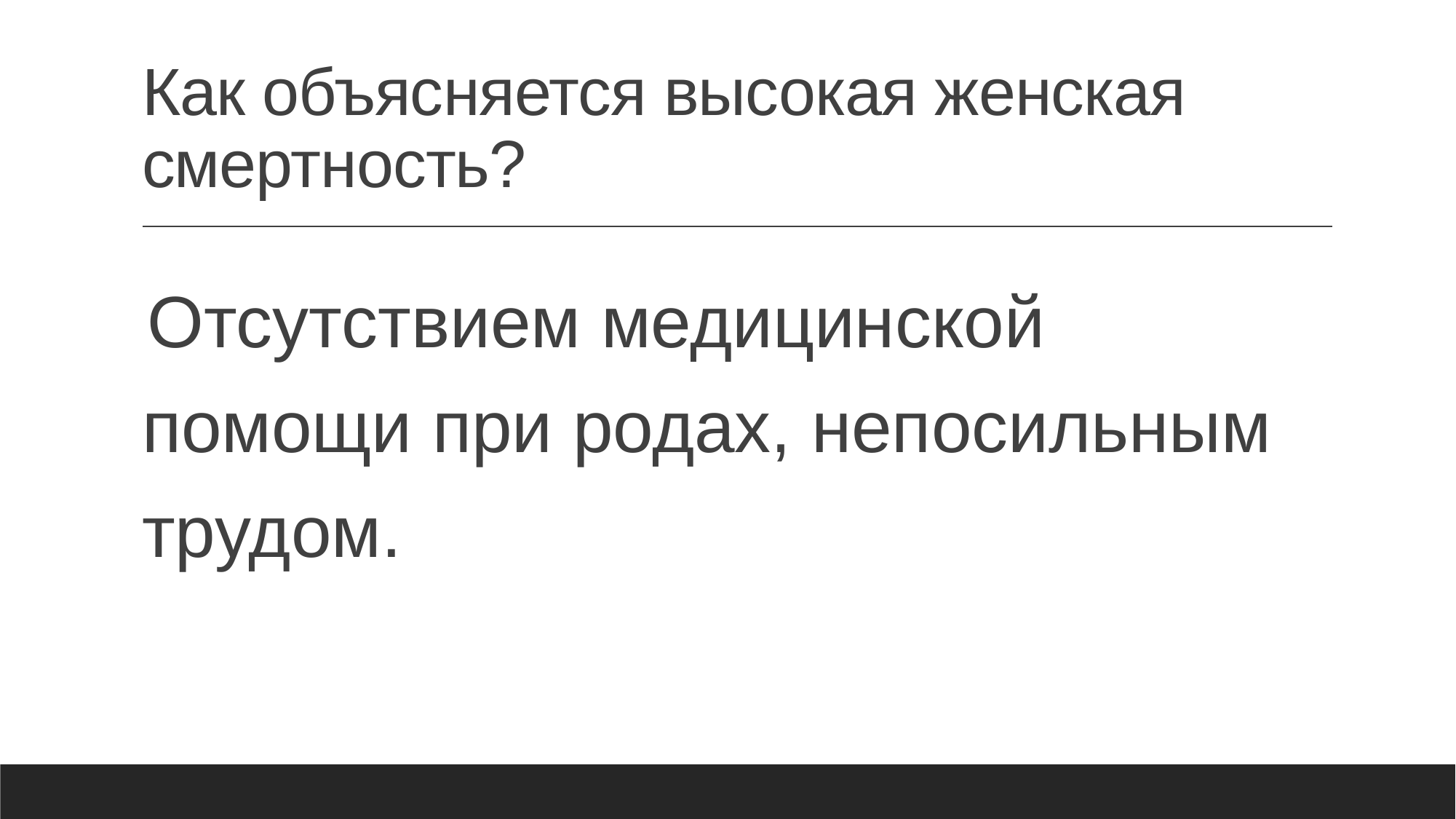

# Как объясняется высокая женская смертность?
Отсутствием медицинской помощи при родах, непосильным трудом.